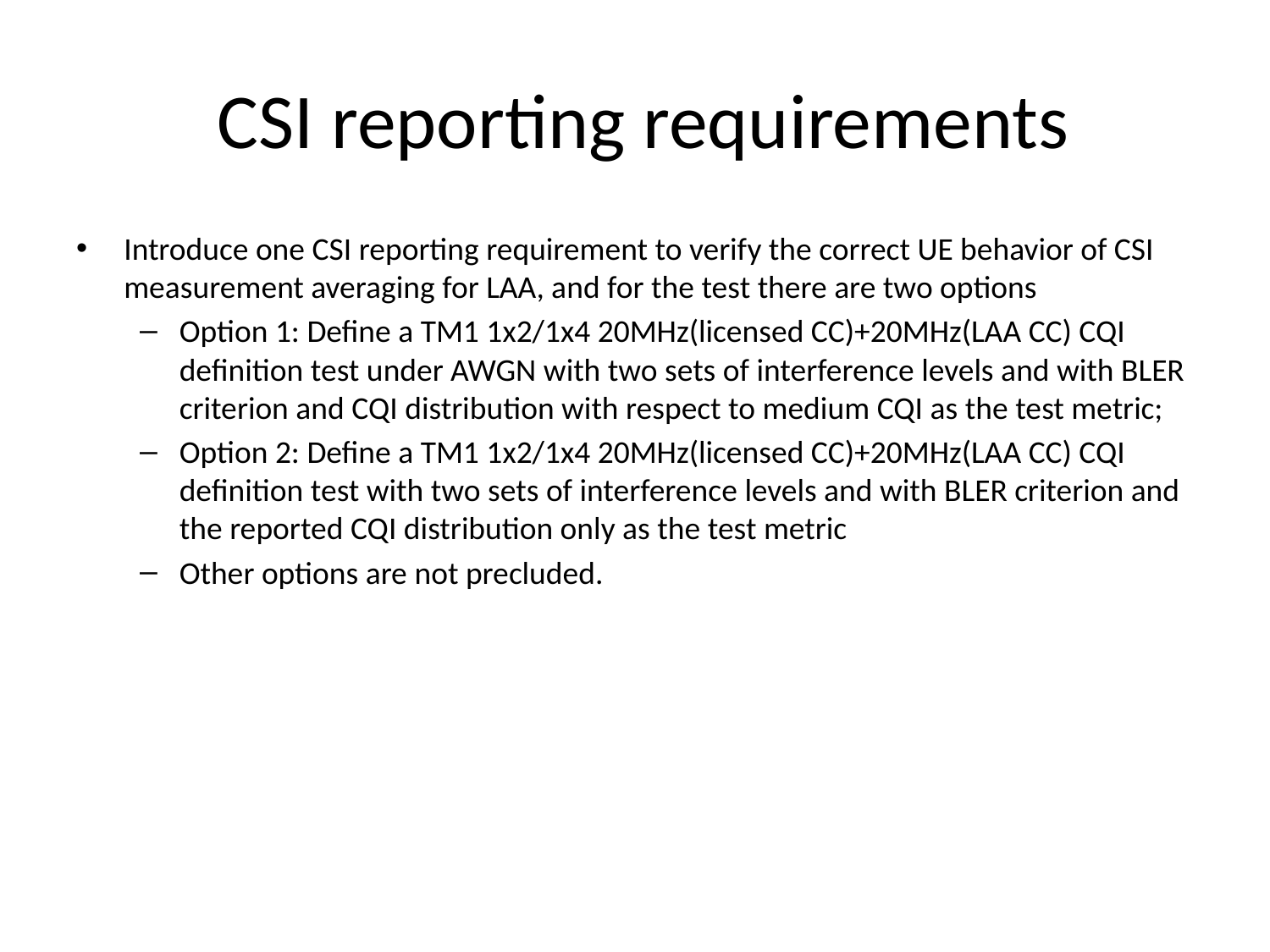

# CSI reporting requirements
Introduce one CSI reporting requirement to verify the correct UE behavior of CSI measurement averaging for LAA, and for the test there are two options
Option 1: Define a TM1 1x2/1x4 20MHz(licensed CC)+20MHz(LAA CC) CQI definition test under AWGN with two sets of interference levels and with BLER criterion and CQI distribution with respect to medium CQI as the test metric;
Option 2: Define a TM1 1x2/1x4 20MHz(licensed CC)+20MHz(LAA CC) CQI definition test with two sets of interference levels and with BLER criterion and the reported CQI distribution only as the test metric
Other options are not precluded.